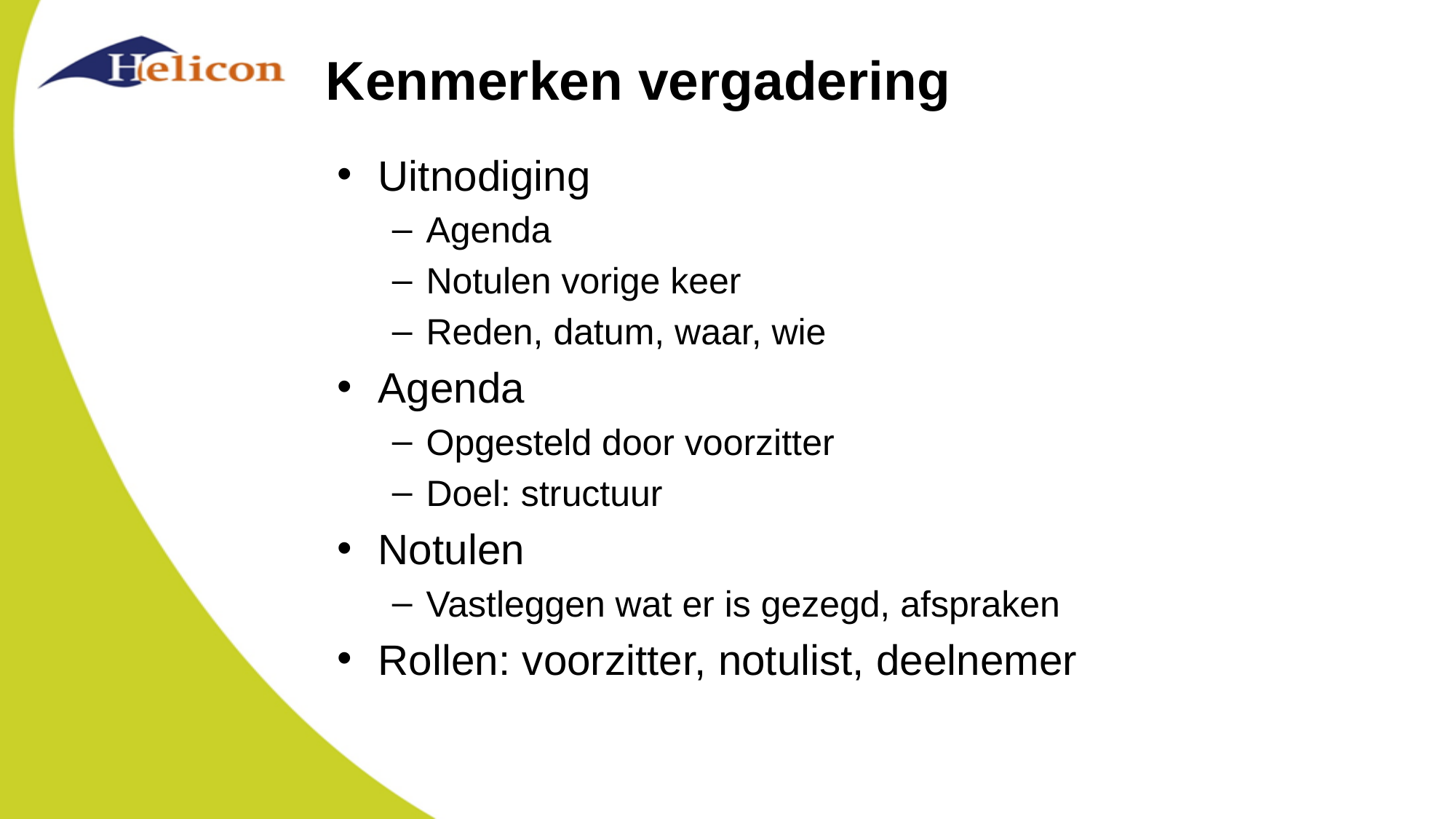

# Kenmerken vergadering
Uitnodiging
Agenda
Notulen vorige keer
Reden, datum, waar, wie
Agenda
Opgesteld door voorzitter
Doel: structuur
Notulen
Vastleggen wat er is gezegd, afspraken
Rollen: voorzitter, notulist, deelnemer